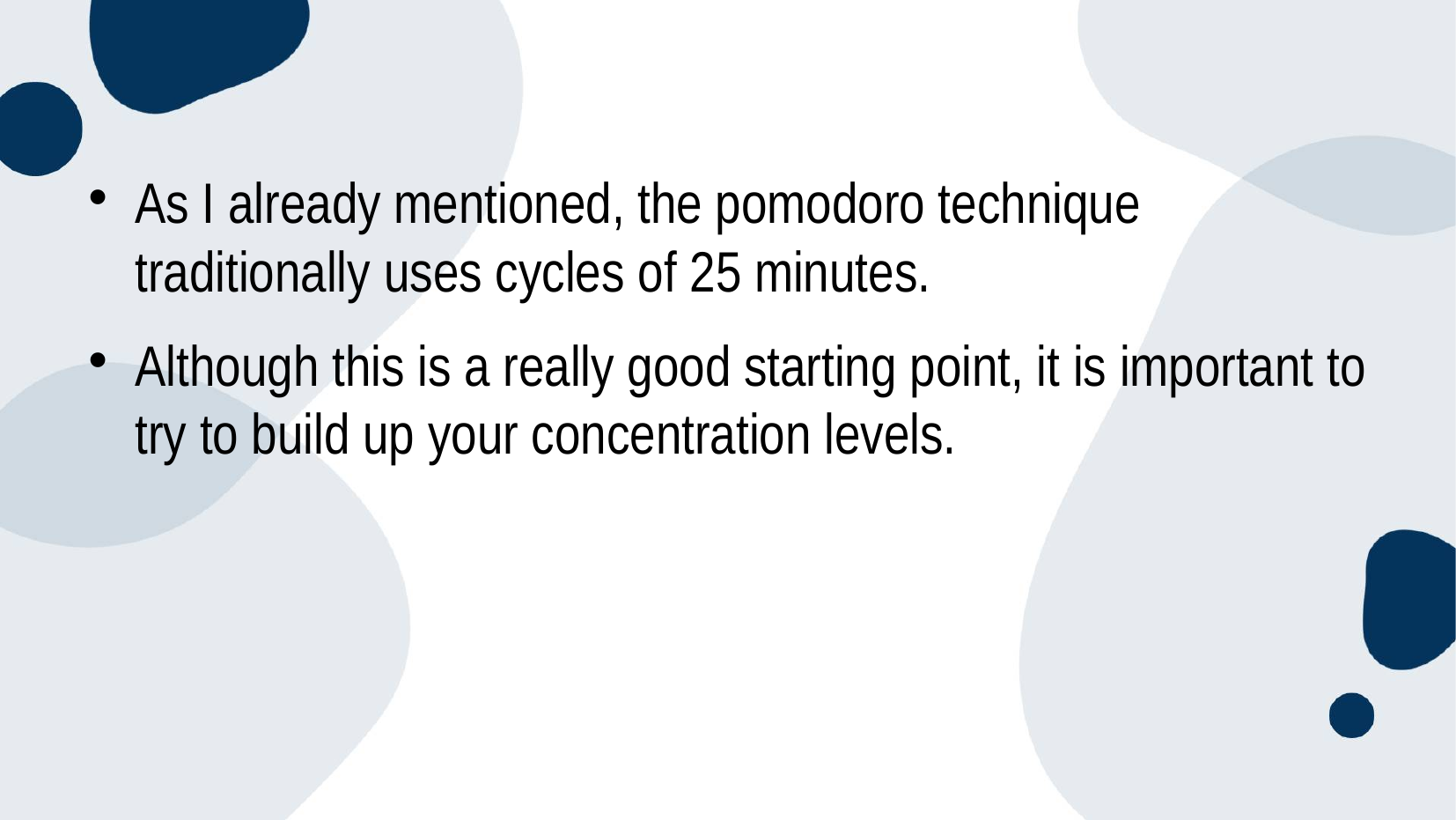

As I already mentioned, the pomodoro technique traditionally uses cycles of 25 minutes.
Although this is a really good starting point, it is important to try to build up your concentration levels.